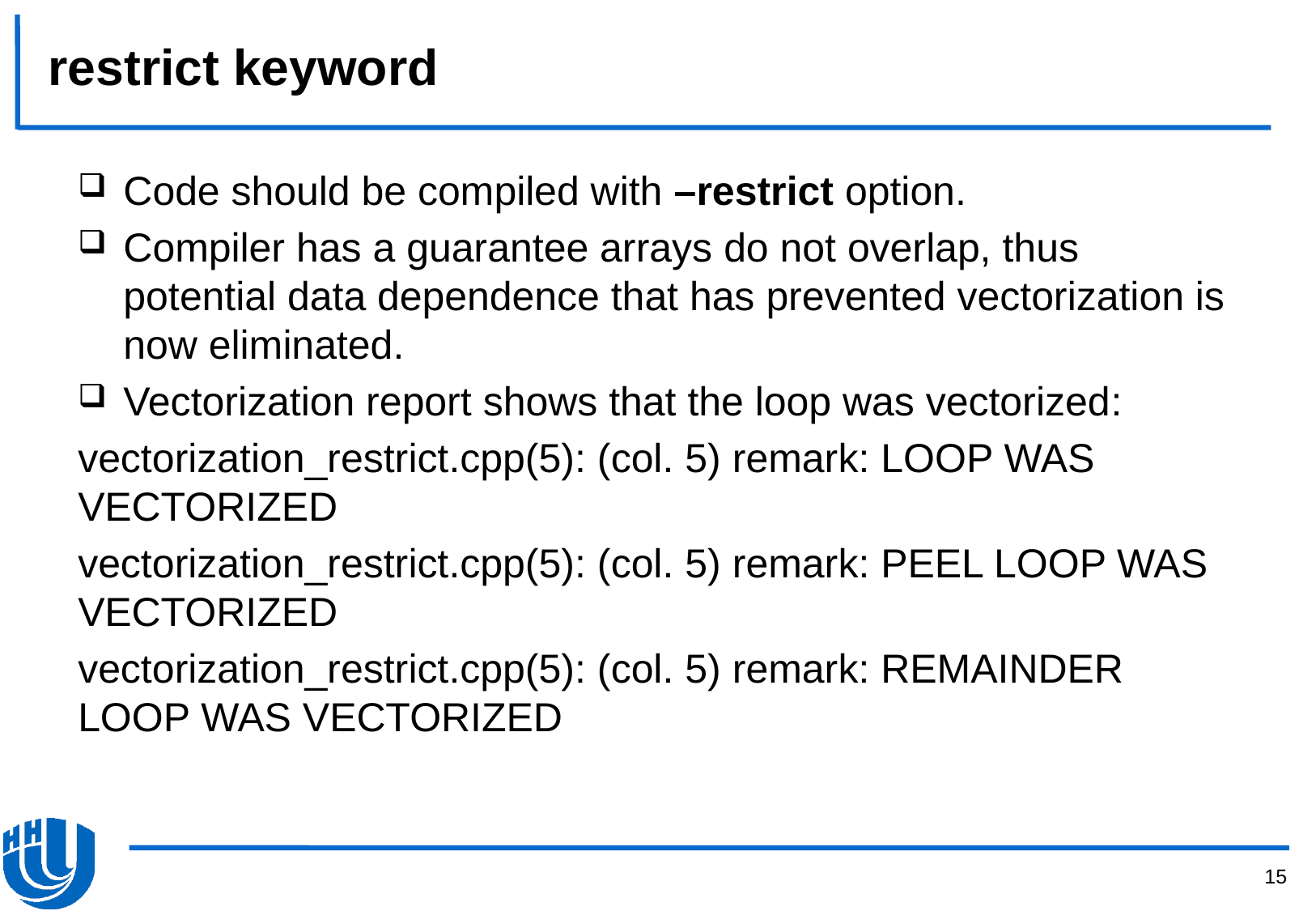

# restrict keyword
Code should be compiled with –restrict option.
Compiler has a guarantee arrays do not overlap, thus potential data dependence that has prevented vectorization is now eliminated.
Vectorization report shows that the loop was vectorized:
vectorization_restrict.cpp(5): (col. 5) remark: LOOP WAS VECTORIZED
vectorization_restrict.cpp(5): (col. 5) remark: PEEL LOOP WAS VECTORIZED
vectorization_restrict.cpp(5): (col. 5) remark: REMAINDER LOOP WAS VECTORIZED